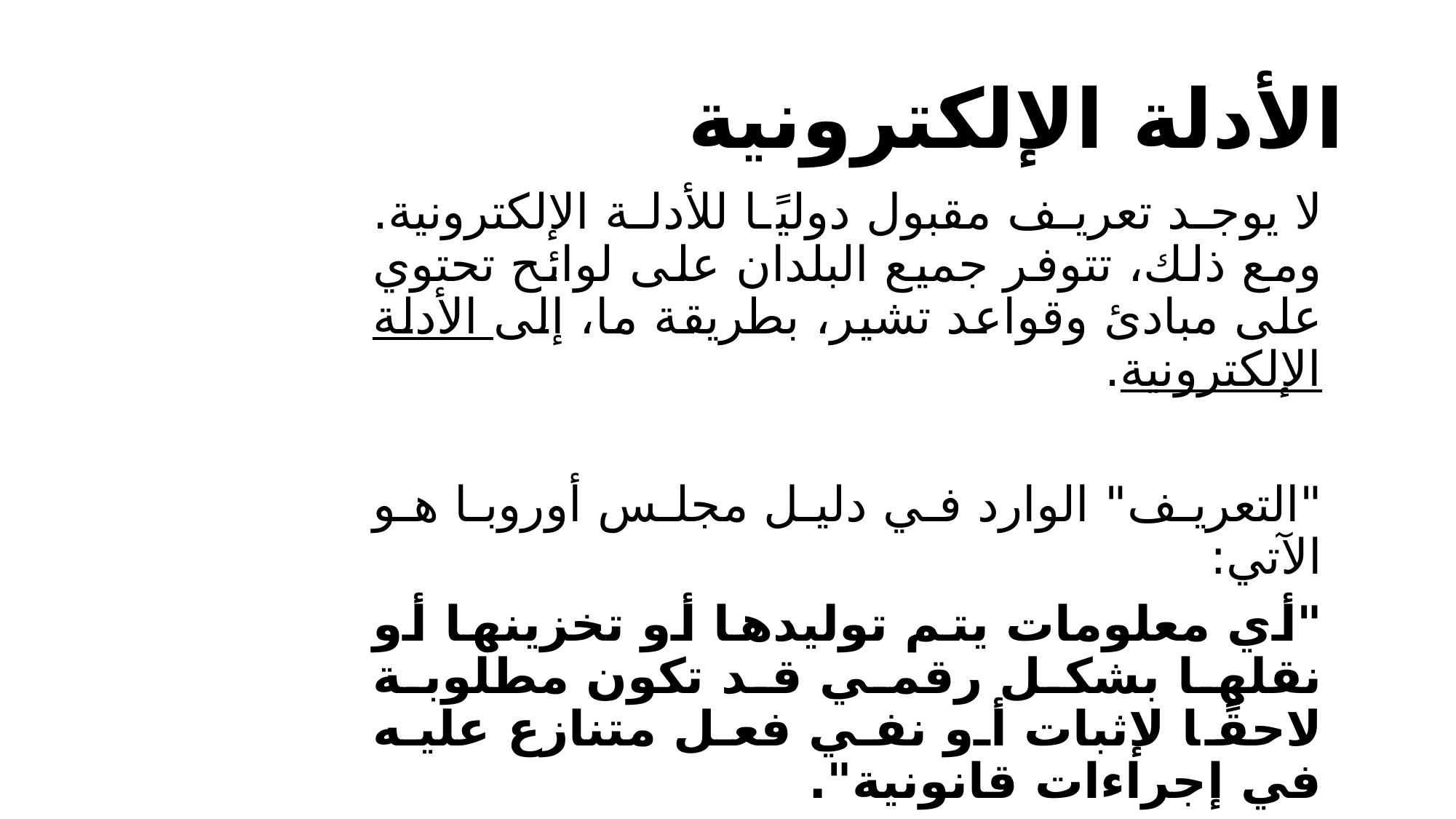

# الأدلة الإلكترونية
لا يوجد تعريف مقبول دوليًا للأدلة الإلكترونية. ومع ذلك، تتوفر جميع البلدان على لوائح تحتوي على مبادئ وقواعد تشير، بطريقة ما، إلى الأدلة الإلكترونية.

"التعريف" الوارد في دليل مجلس أوروبا هو الآتي:
"أي معلومات يتم توليدها أو تخزينها أو نقلها بشكل رقمي قد تكون مطلوبة لاحقًا لإثبات أو نفي فعل متنازع عليه في إجراءات قانونية".